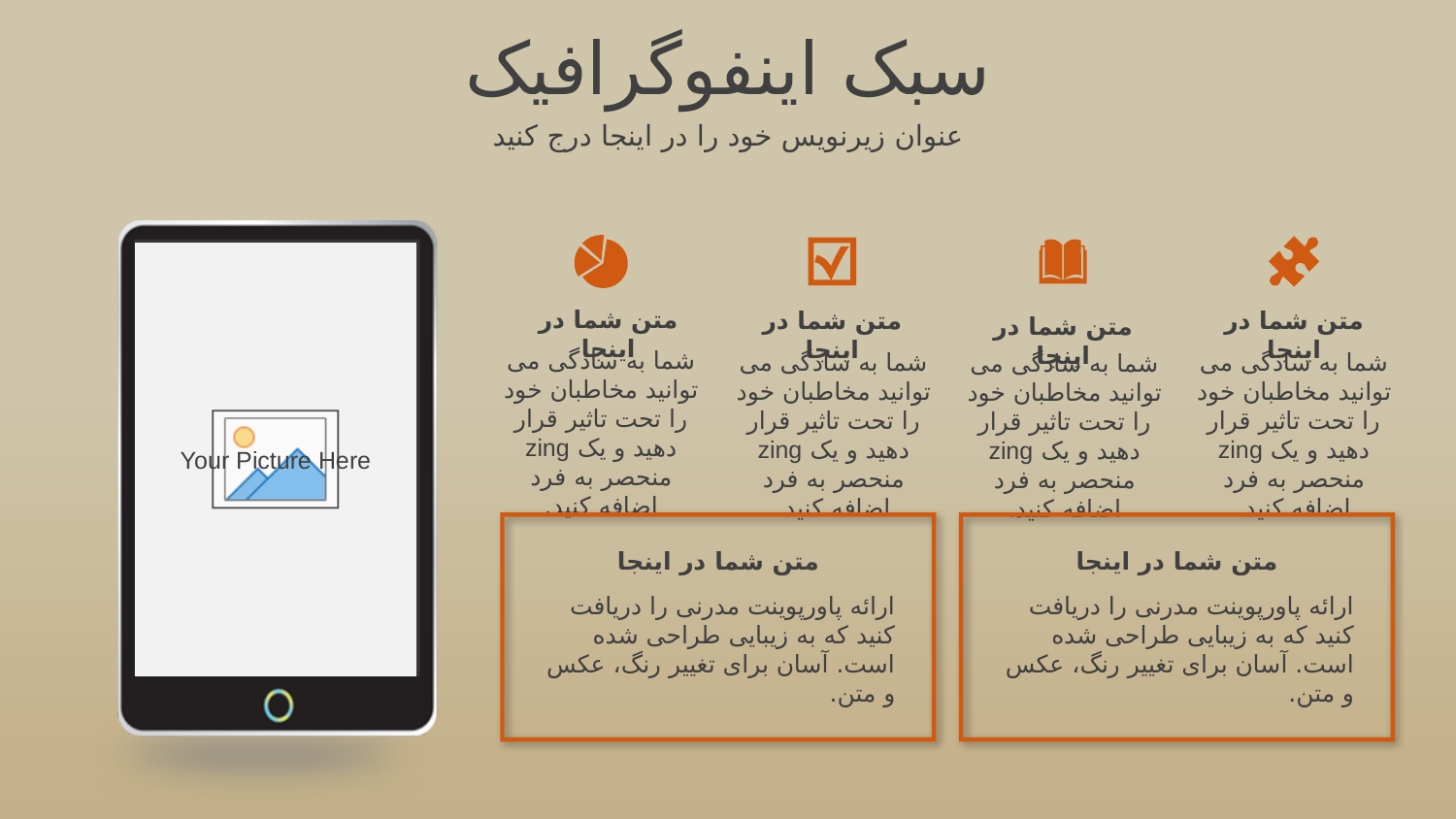

سبک اینفوگرافیک
عنوان زیرنویس خود را در اینجا درج کنید

متن شما در اینجا
شما به سادگی می توانید مخاطبان خود را تحت تاثیر قرار دهید و یک zing منحصر به فرد اضافه کنید.
متن شما در اینجا
شما به سادگی می توانید مخاطبان خود را تحت تاثیر قرار دهید و یک zing منحصر به فرد اضافه کنید.
متن شما در اینجا
شما به سادگی می توانید مخاطبان خود را تحت تاثیر قرار دهید و یک zing منحصر به فرد اضافه کنید.
متن شما در اینجا
شما به سادگی می توانید مخاطبان خود را تحت تاثیر قرار دهید و یک zing منحصر به فرد اضافه کنید.

متن شما در اینجا
ارائه پاورپوینت مدرنی را دریافت کنید که به زیبایی طراحی شده است. آسان برای تغییر رنگ، عکس و متن.
متن شما در اینجا
ارائه پاورپوینت مدرنی را دریافت کنید که به زیبایی طراحی شده است. آسان برای تغییر رنگ، عکس و متن.